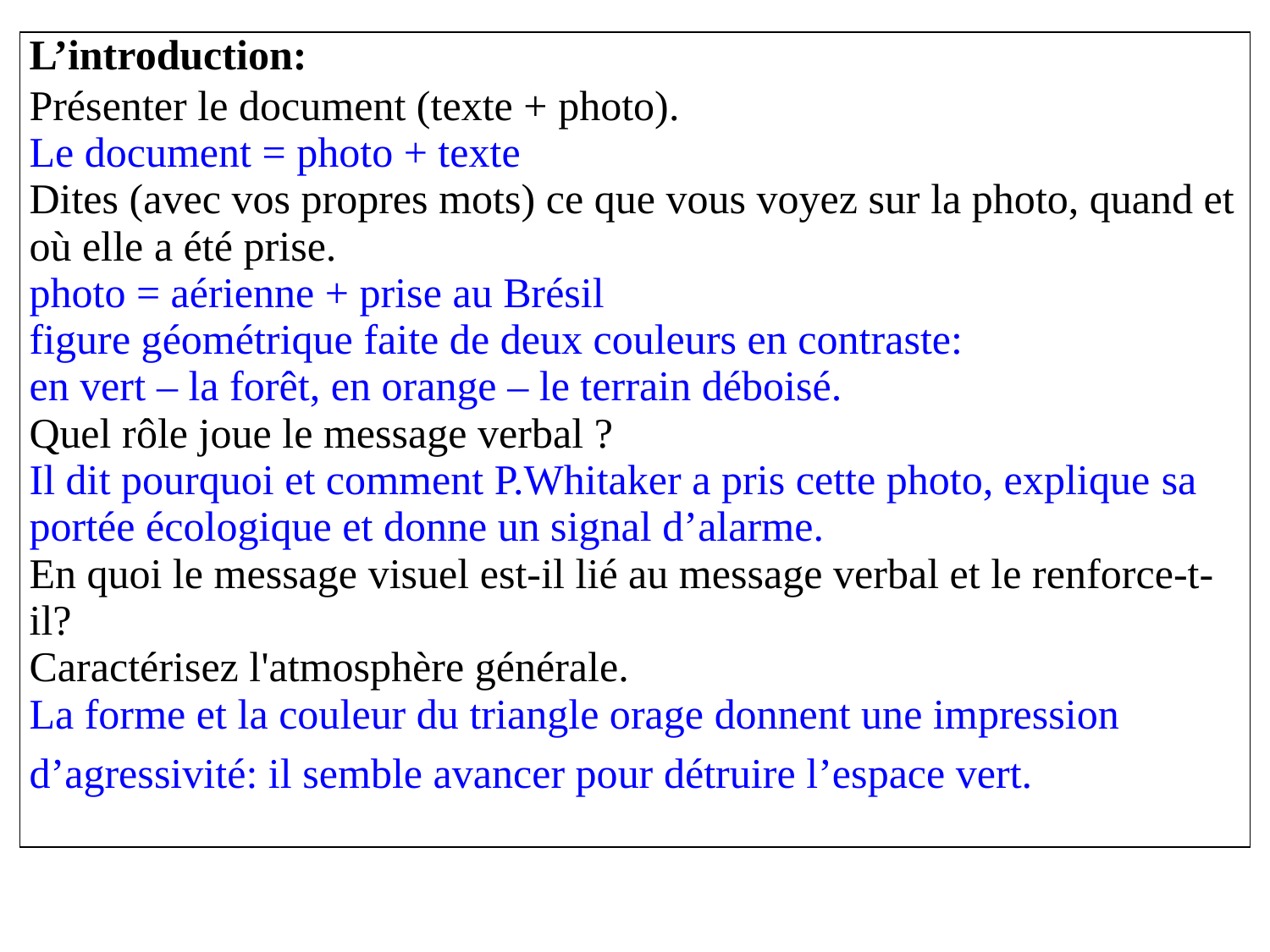

| L’introduction: Présenter le document (texte + photo). Le document = photo + texte Dites (avec vos propres mots) ce que vous voyez sur la photo, quand et où elle a été prise. photo = aérienne + prise au Brésil figure géométrique faite de deux couleurs en contraste: en vert – la forêt, en orange – le terrain déboisé. Quel rôle joue le message verbal ? Il dit pourquoi et comment P.Whitaker a pris cette photo, explique sa portée écologique et donne un signal d’alarme. En quoi le message visuel est-il lié au message verbal et le renforce-t-il? Сaractérisez l'atmosphère générale.  La forme et la couleur du triangle orage donnent une impression d’agressivité: il semble avancer pour détruire l’espace vert. |
| --- |